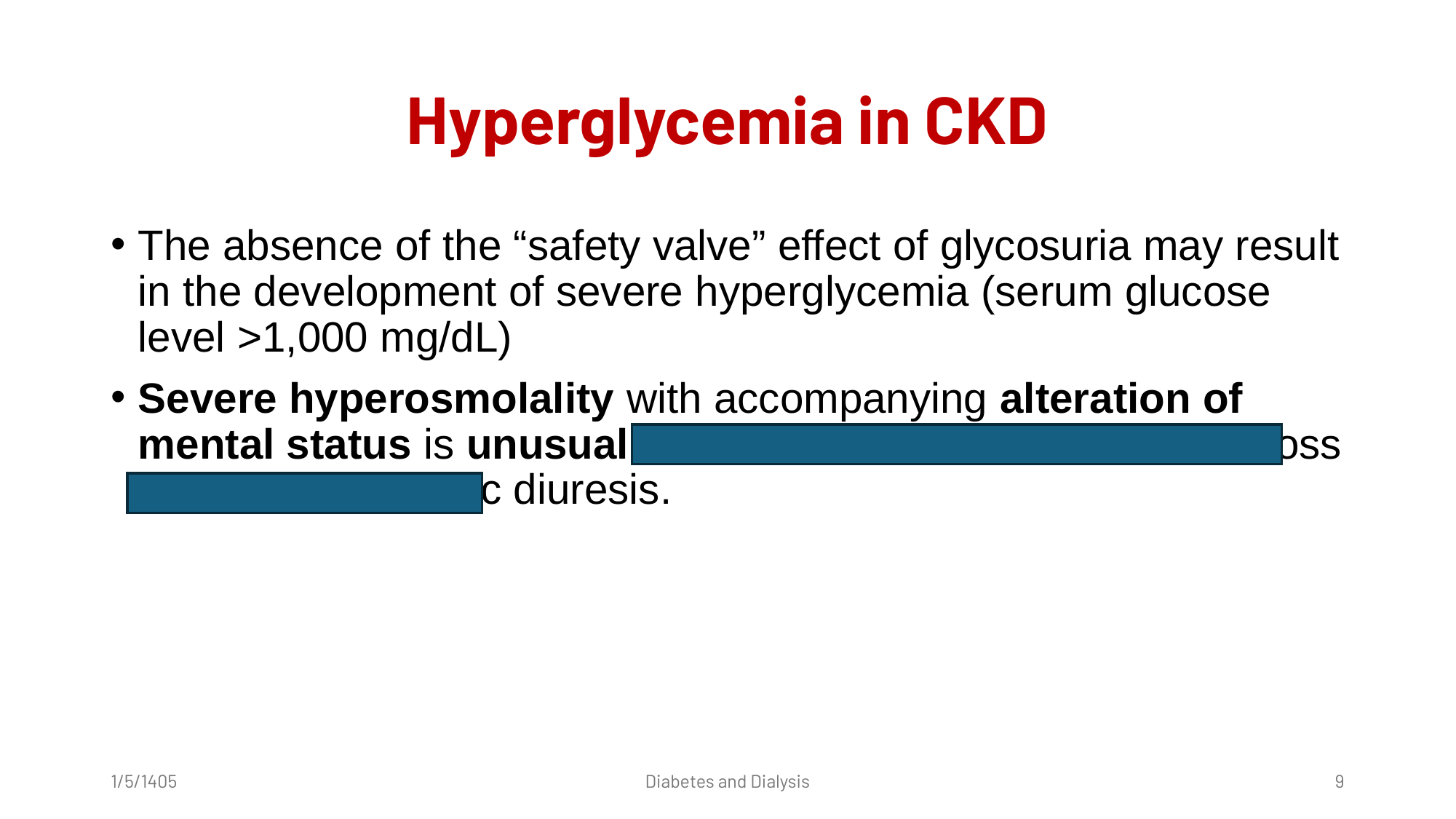

# Hyperglycemia in CKD
The absence of the “safety valve” effect of glycosuria may result in the development of severe hyperglycemia (serum glucose level >1,000 mg/dL)
Severe hyperosmolality with accompanying alteration of mental status is unusual because of the absence of water loss induced by osmotic diuresis.

1/5/1405
Diabetes and Dialysis
9